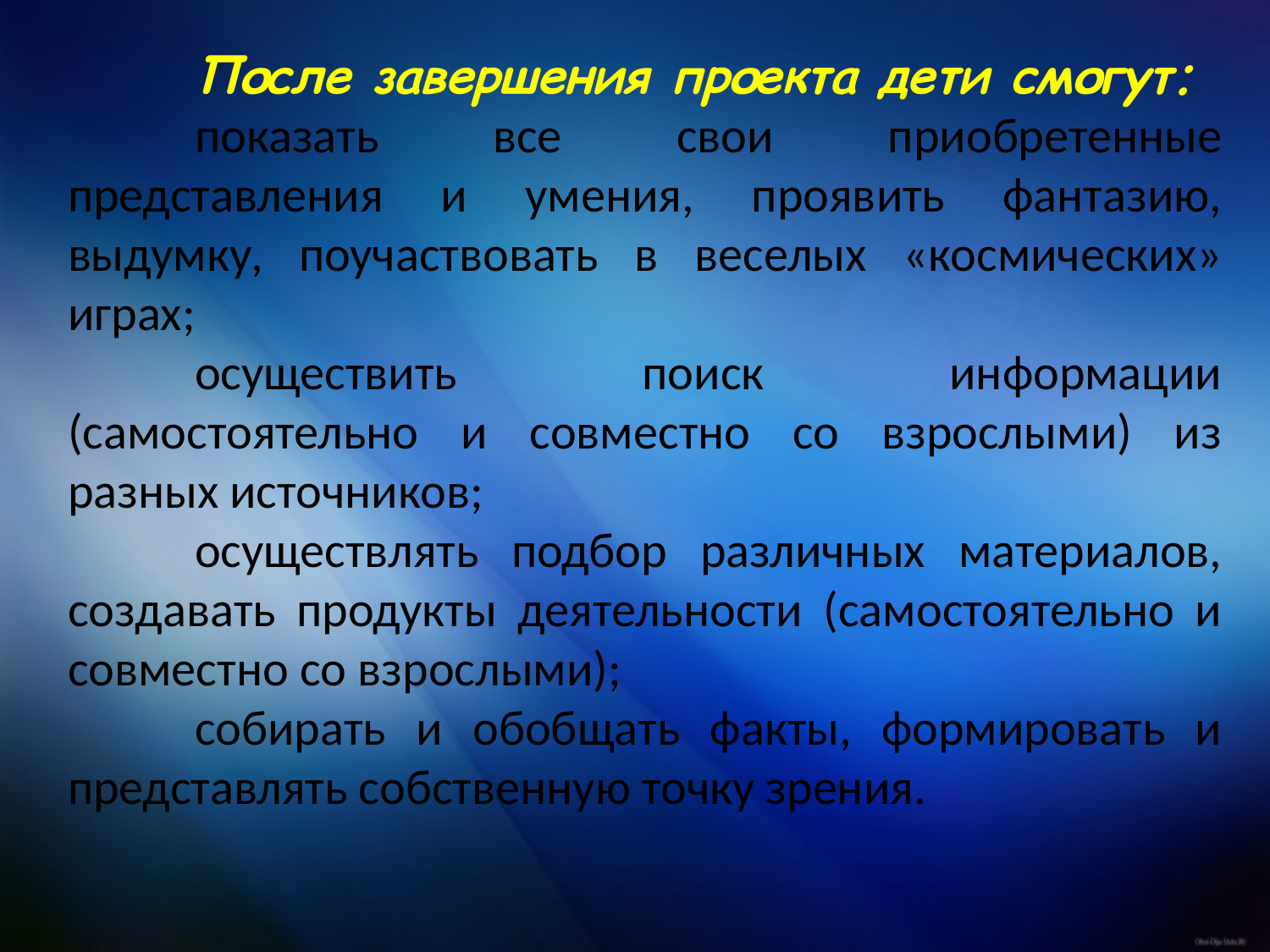

После завершения проекта дети смогут:
	показать все свои приобретенные представления и умения, проявить фантазию, выдумку, поучаствовать в веселых «космических» играх;
	осуществить поиск информации (самостоятельно и совместно со взрослыми) из разных источников;
	осуществлять подбор различных материалов, создавать продукты деятельности (самостоятельно и совместно со взрослыми);
	собирать и обобщать факты, формировать и представлять собственную точку зрения.